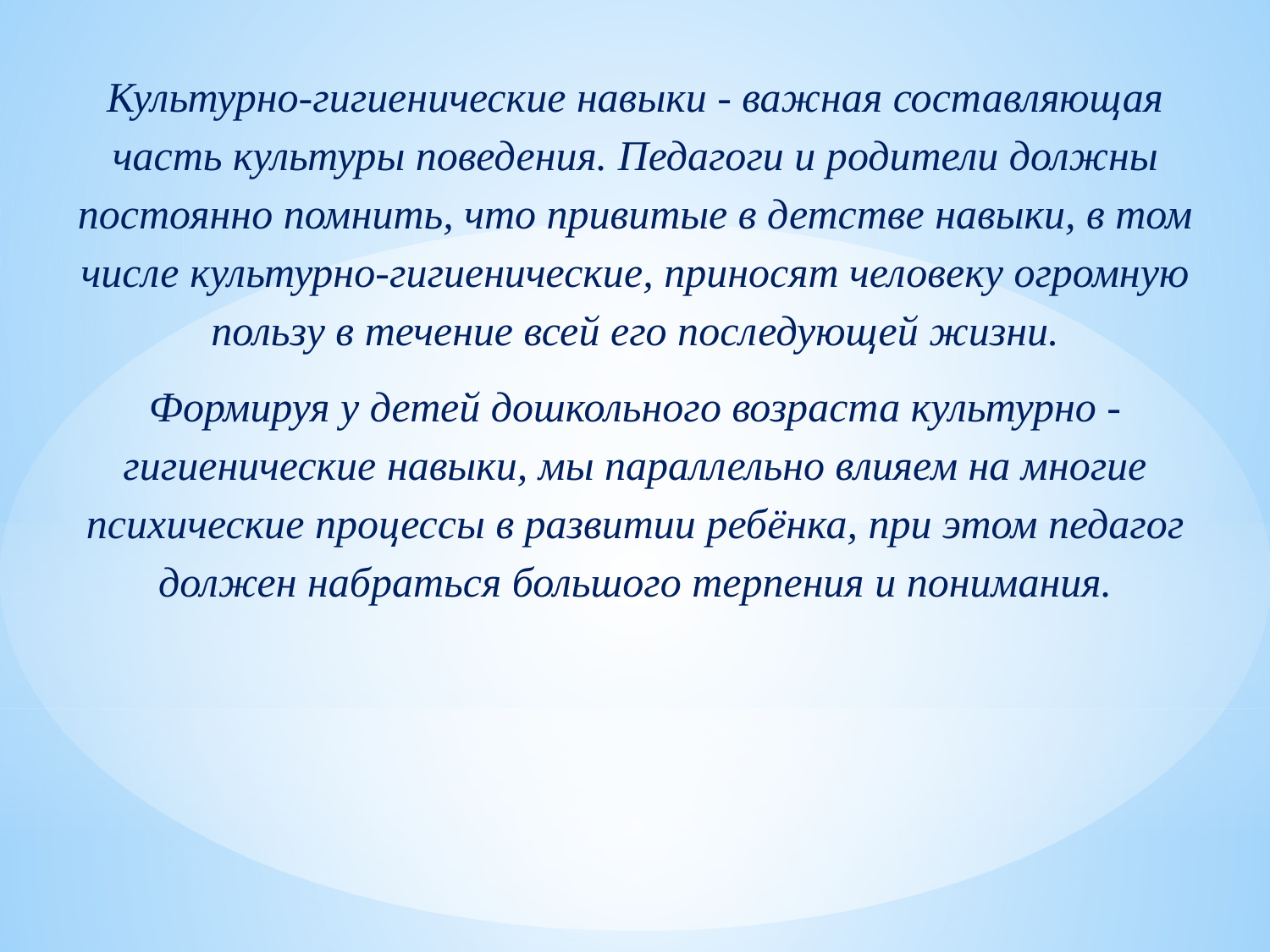

Культурно-гигиенические навыки - важная составляющая часть культуры поведения. Педагоги и родители должны постоянно помнить, что привитые в детстве навыки, в том числе культурно-гигиенические, приносят человеку огромную пользу в течение всей его последующей жизни.
Формируя у детей дошкольного возраста культурно - гигиенические навыки, мы параллельно влияем на многие психические процессы в развитии ребёнка, при этом педагог должен набраться большого терпения и понимания.